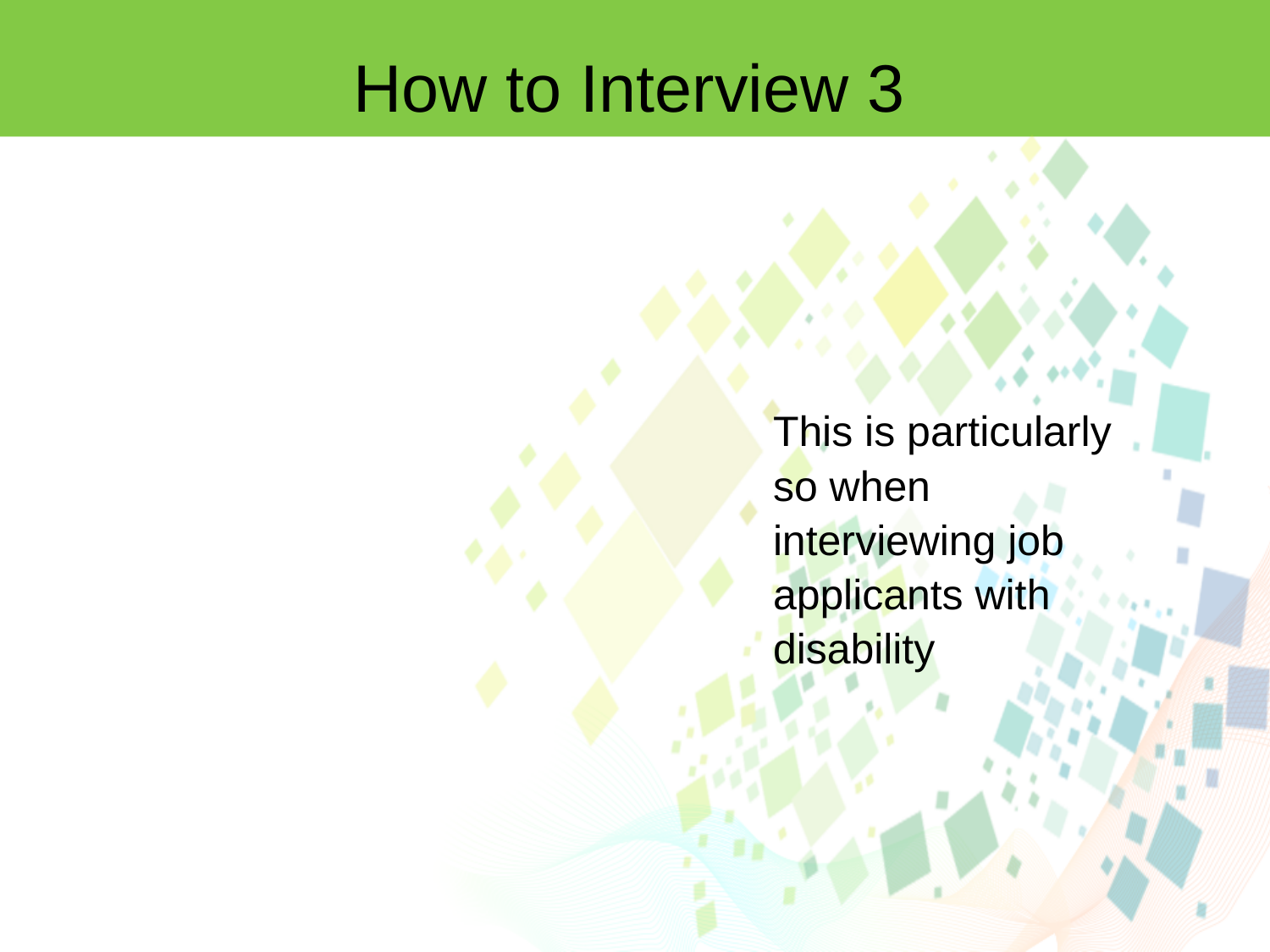

How to Interview 3
This is particularly so when interviewing job applicants with disability